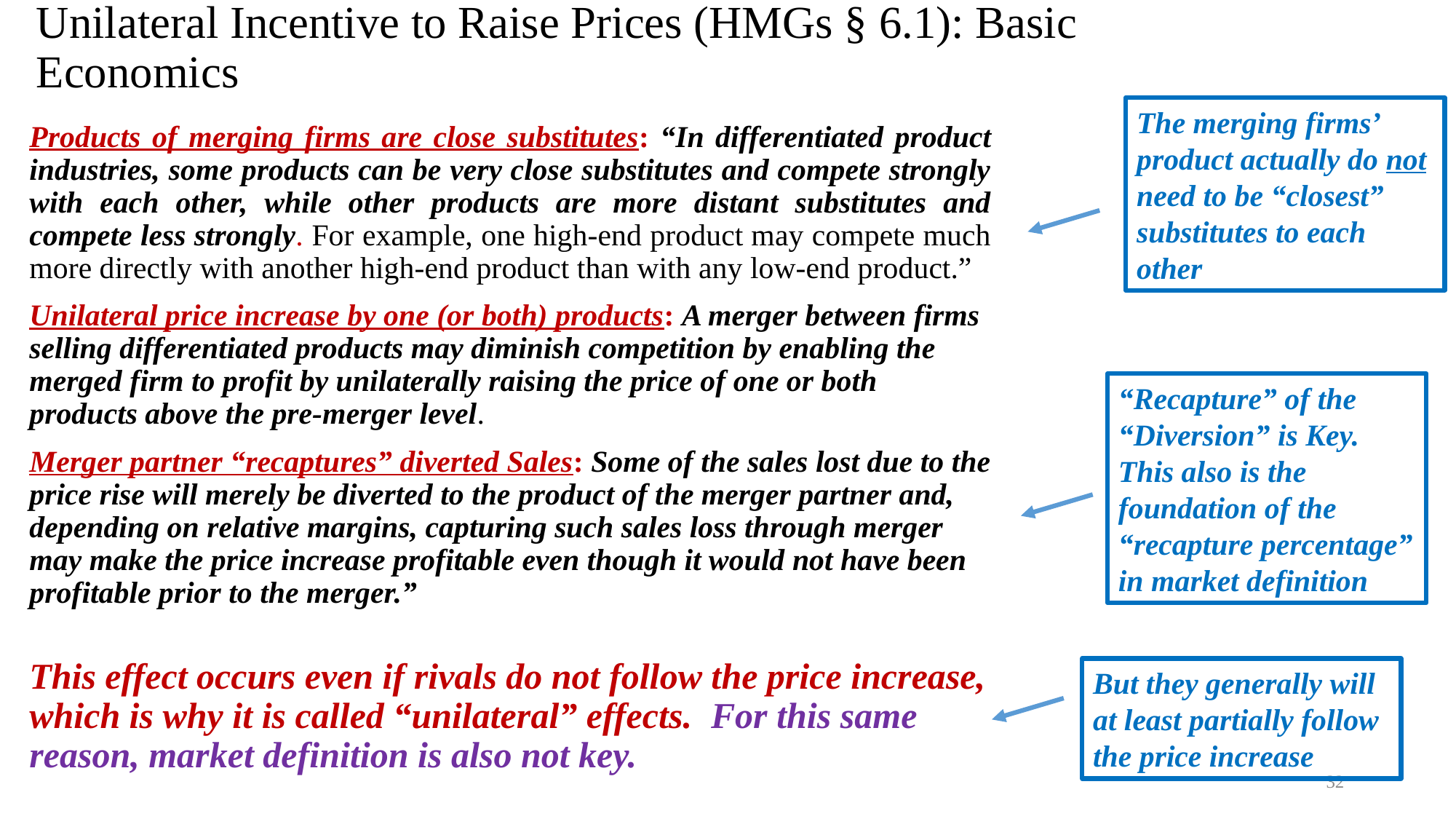

# Unilateral Incentive to Raise Prices (HMGs § 6.1): Basic Economics
The merging firms’ product actually do not need to be “closest” substitutes to each other
Products of merging firms are close substitutes: “In differentiated product industries, some products can be very close substitutes and compete strongly with each other, while other products are more distant substitutes and compete less strongly. For example, one high-end product may compete much more directly with another high-end product than with any low-end product.”
Unilateral price increase by one (or both) products: A merger between firms selling differentiated products may diminish competition by enabling the merged firm to profit by unilaterally raising the price of one or both products above the pre-merger level.
Merger partner “recaptures” diverted Sales: Some of the sales lost due to the price rise will merely be diverted to the product of the merger partner and, depending on relative margins, capturing such sales loss through merger may make the price increase profitable even though it would not have been profitable prior to the merger.”
This effect occurs even if rivals do not follow the price increase, which is why it is called “unilateral” effects.  For this same reason, market definition is also not key.
“Recapture” of the “Diversion” is Key.  This also is the foundation of the “recapture percentage” in market definition
But they generally will at least partially follow the price increase
32